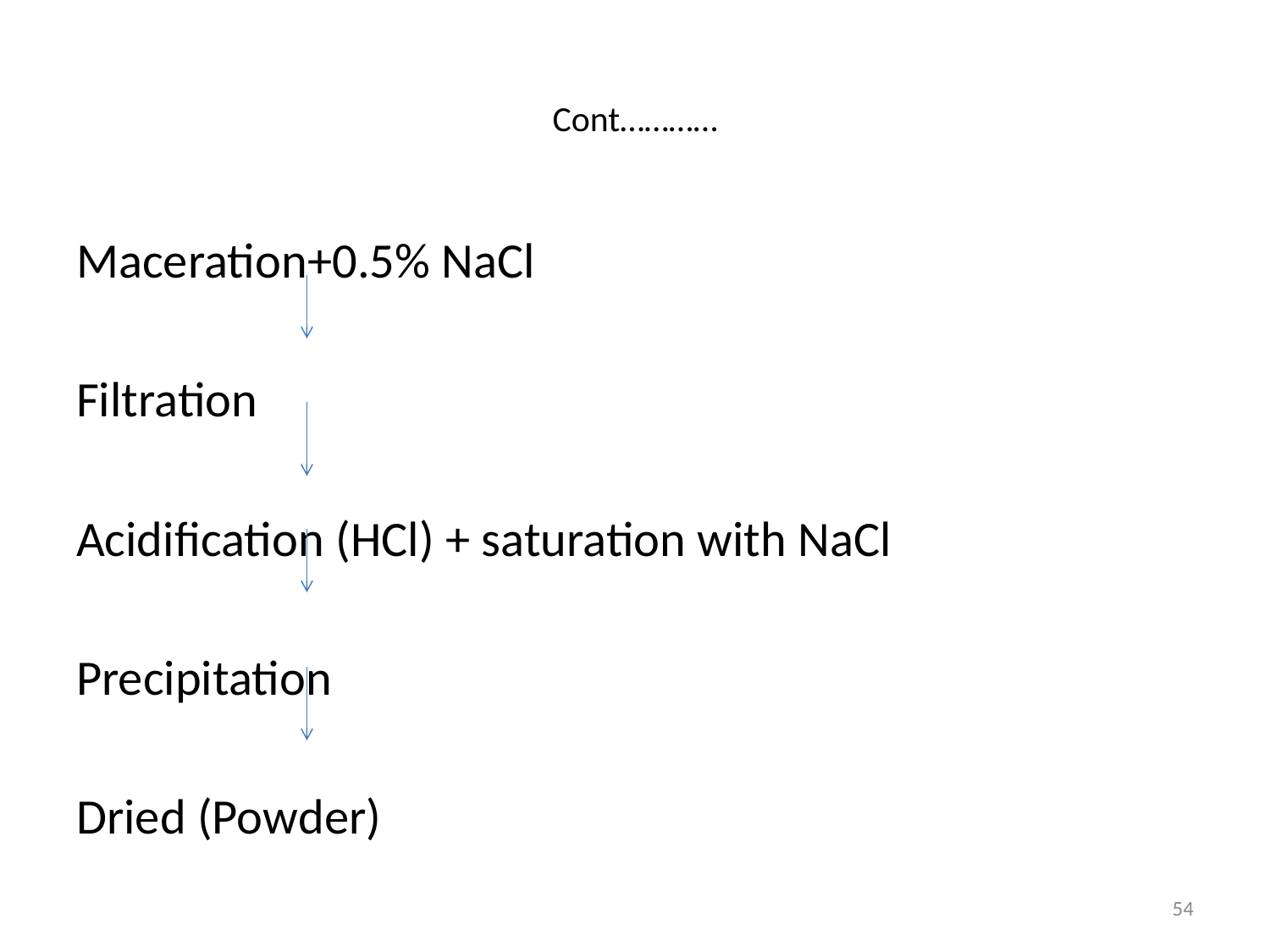

# Cont…………
Maceration+0.5% NaCl

Filtration

Acidification (HCl) + saturation with NaCl

Precipitation

Dried (Powder)

54